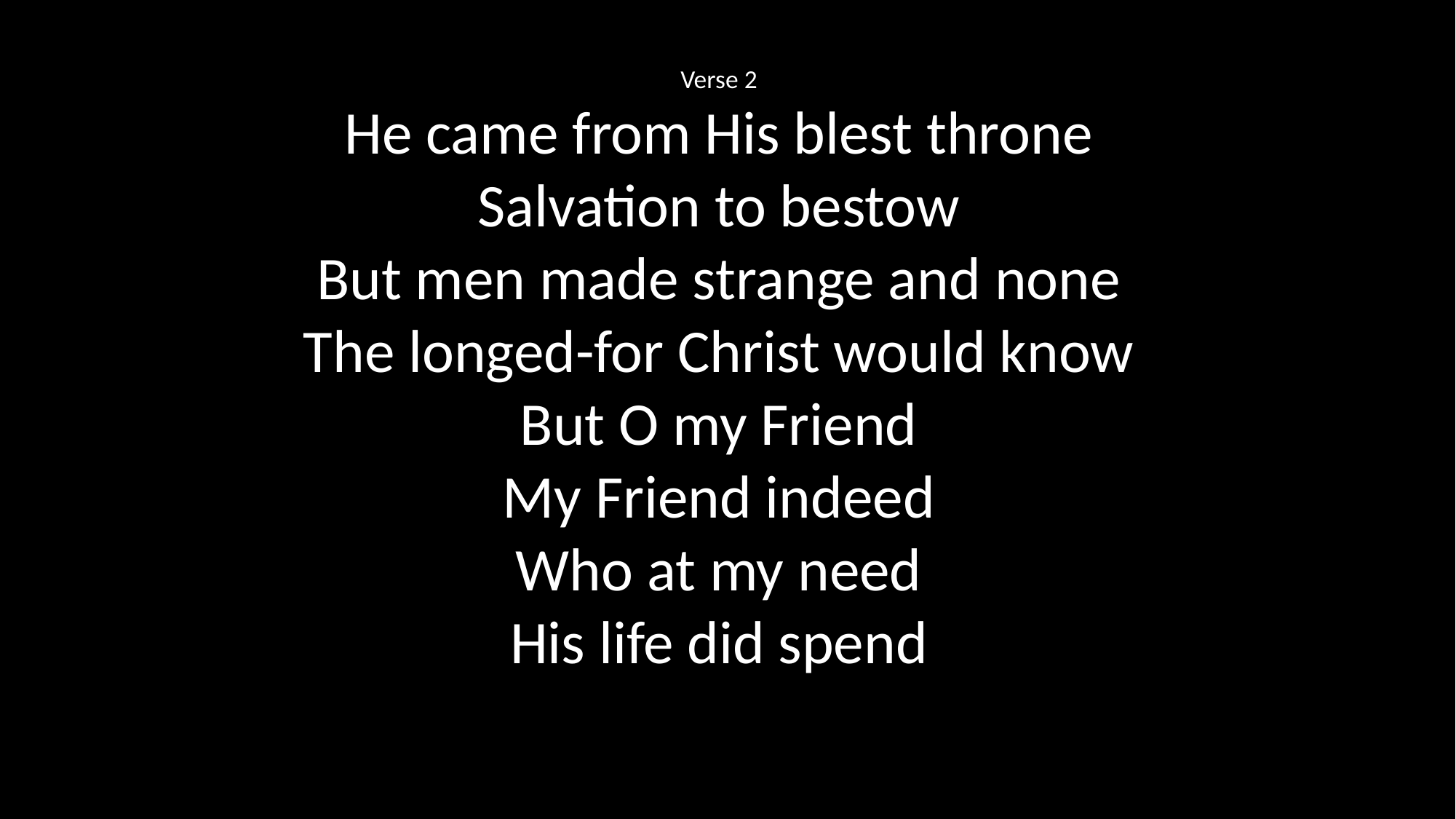

Verse 2
He came from His blest throne
Salvation to bestow
But men made strange and none
The longed-for Christ would know
But O my Friend
My Friend indeed
Who at my need
His life did spend